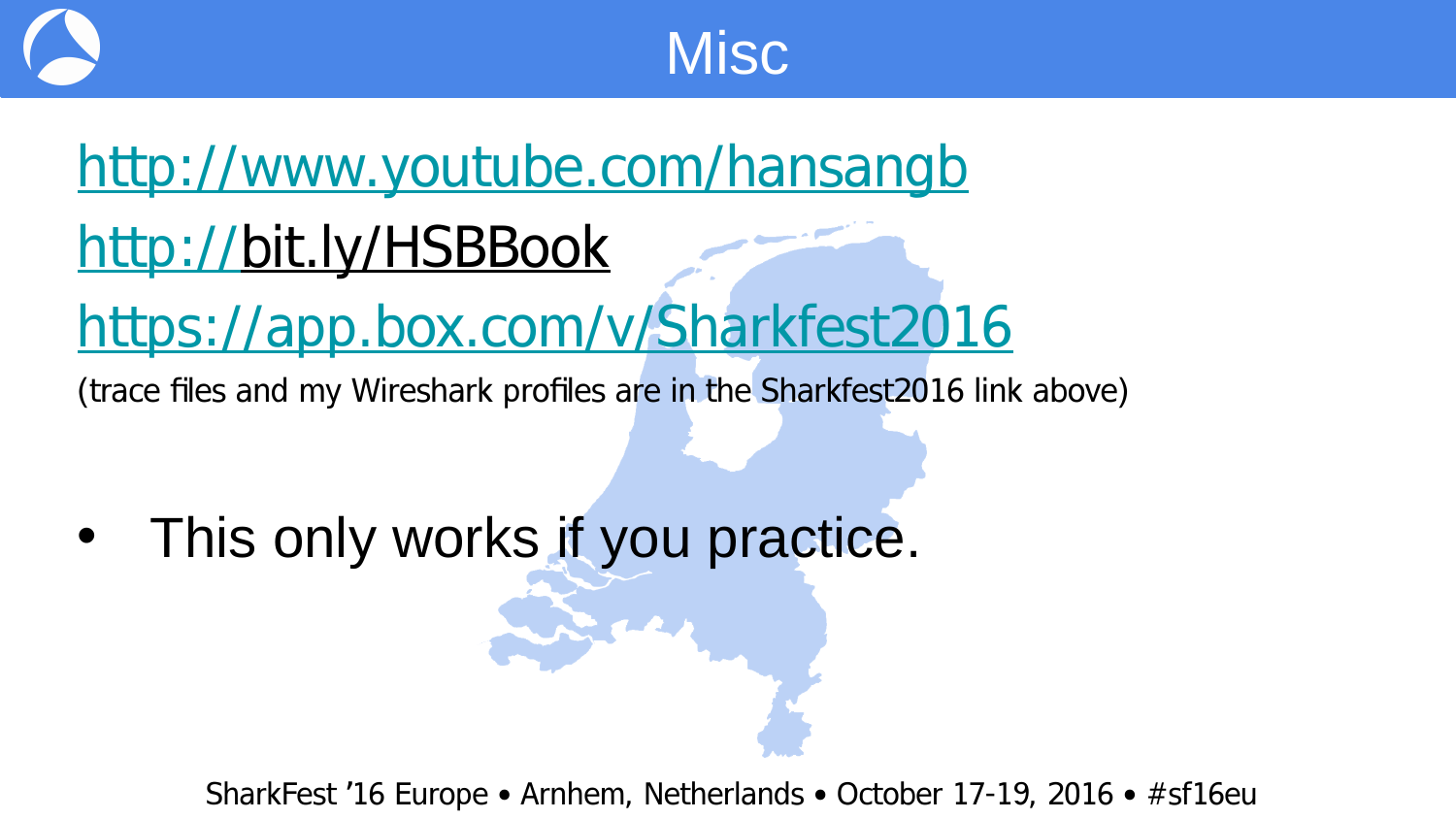

Misc
http://www.youtube.com/hansangb
http://bit.ly/HSBBook
https://app.box.com/v/Sharkfest2016
(trace files and my Wireshark profiles are in the Sharkfest2016 link above)

This only works if you practice.